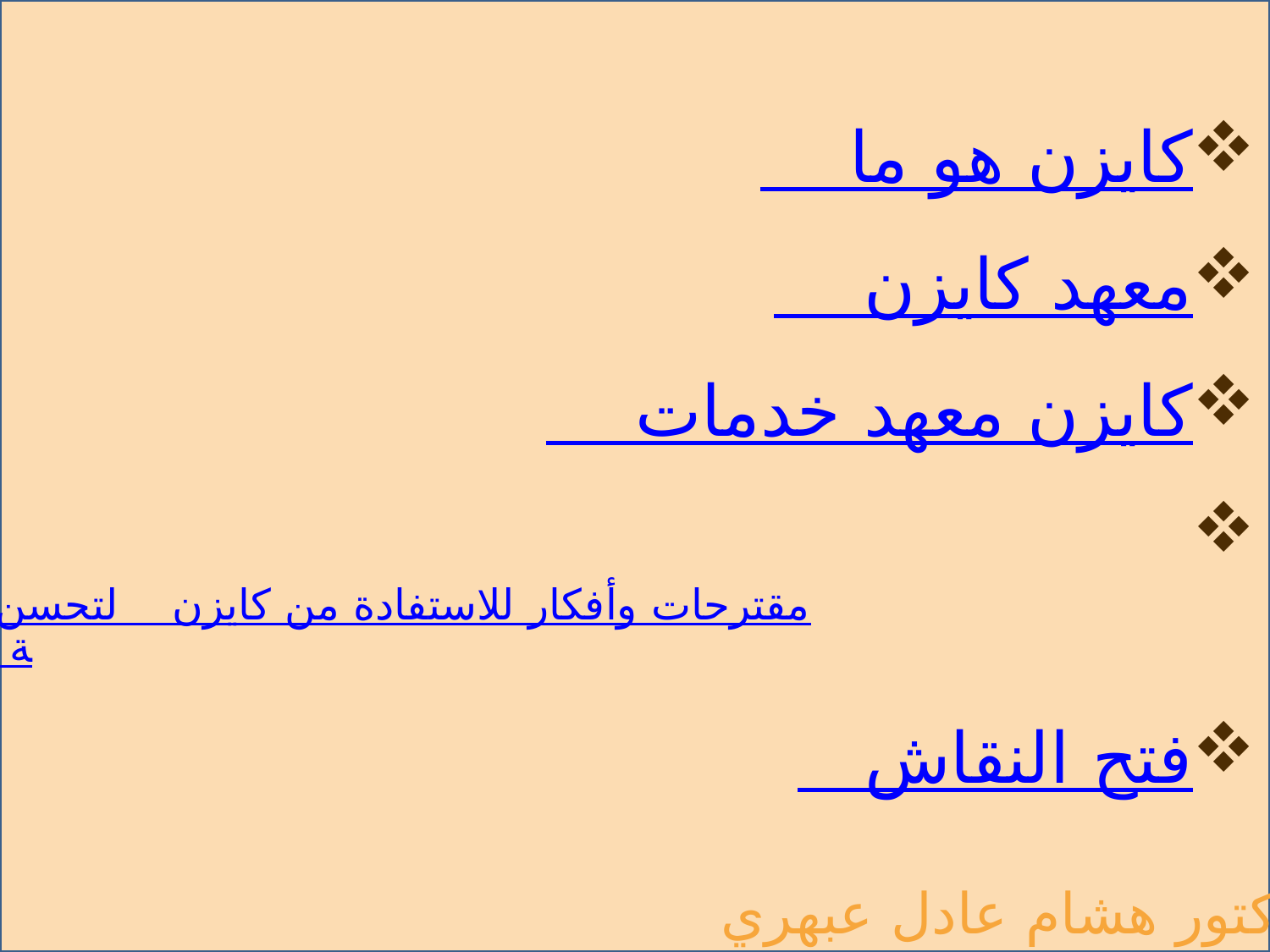

ما هو كايزن

    معهد كايزن

    خدمات معهد كايزن

 مقترحات وأفكار للاستفادة من كايزن    لتحسن وتطوير   العملية الإدارية في جامعة  الملك سعود

   فتح النقاش
الدكتور هشام عادل عبهري